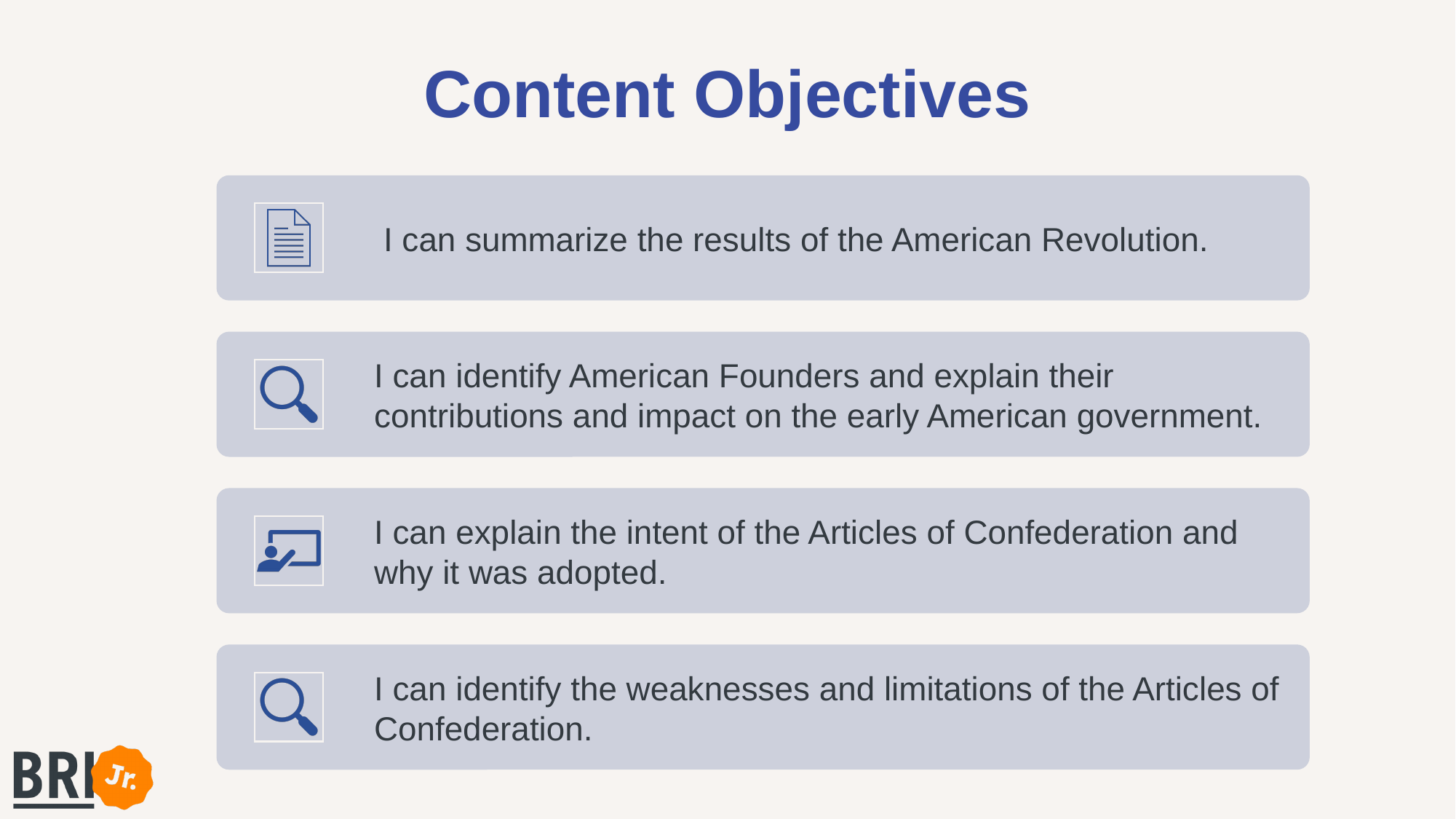

# Content Objectives
 I can summarize the results of the American Revolution.
I can identify American Founders and explain their contributions and impact on the early American government.
I can explain the intent of the Articles of Confederation and why it was adopted.
I can identify the weaknesses and limitations of the Articles of Confederation.